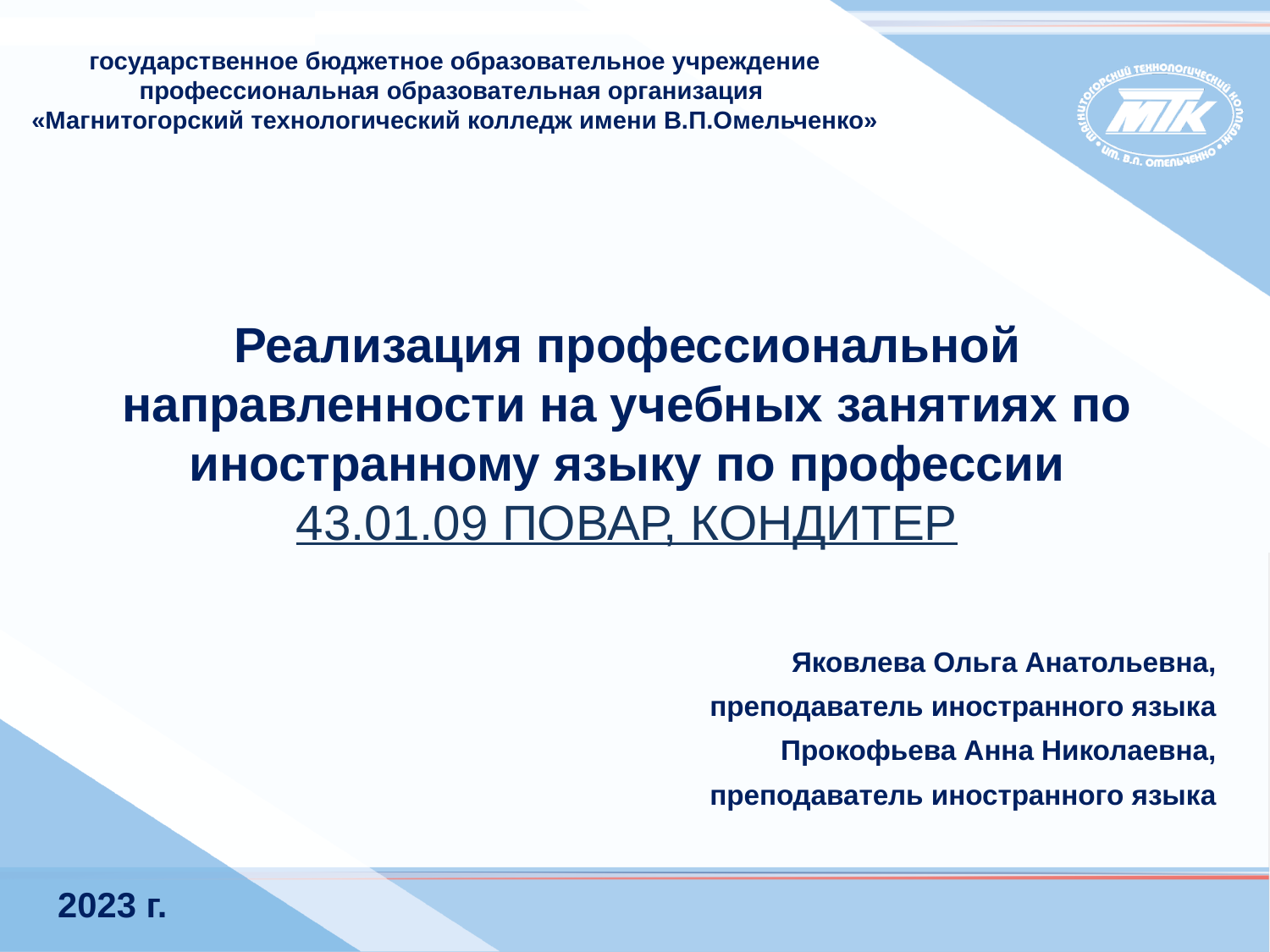

государственное бюджетное образовательное учреждение профессиональная образовательная организация
«Магнитогорский технологический колледж имени В.П.Омельченко»
# Реализация профессиональной направленности на учебных занятиях по иностранному языку по профессии 43.01.09 Повар, кондитер
Яковлева Ольга Анатольевна,
преподаватель иностранного языка
Прокофьева Анна Николаевна,
преподаватель иностранного языка
2023 г.